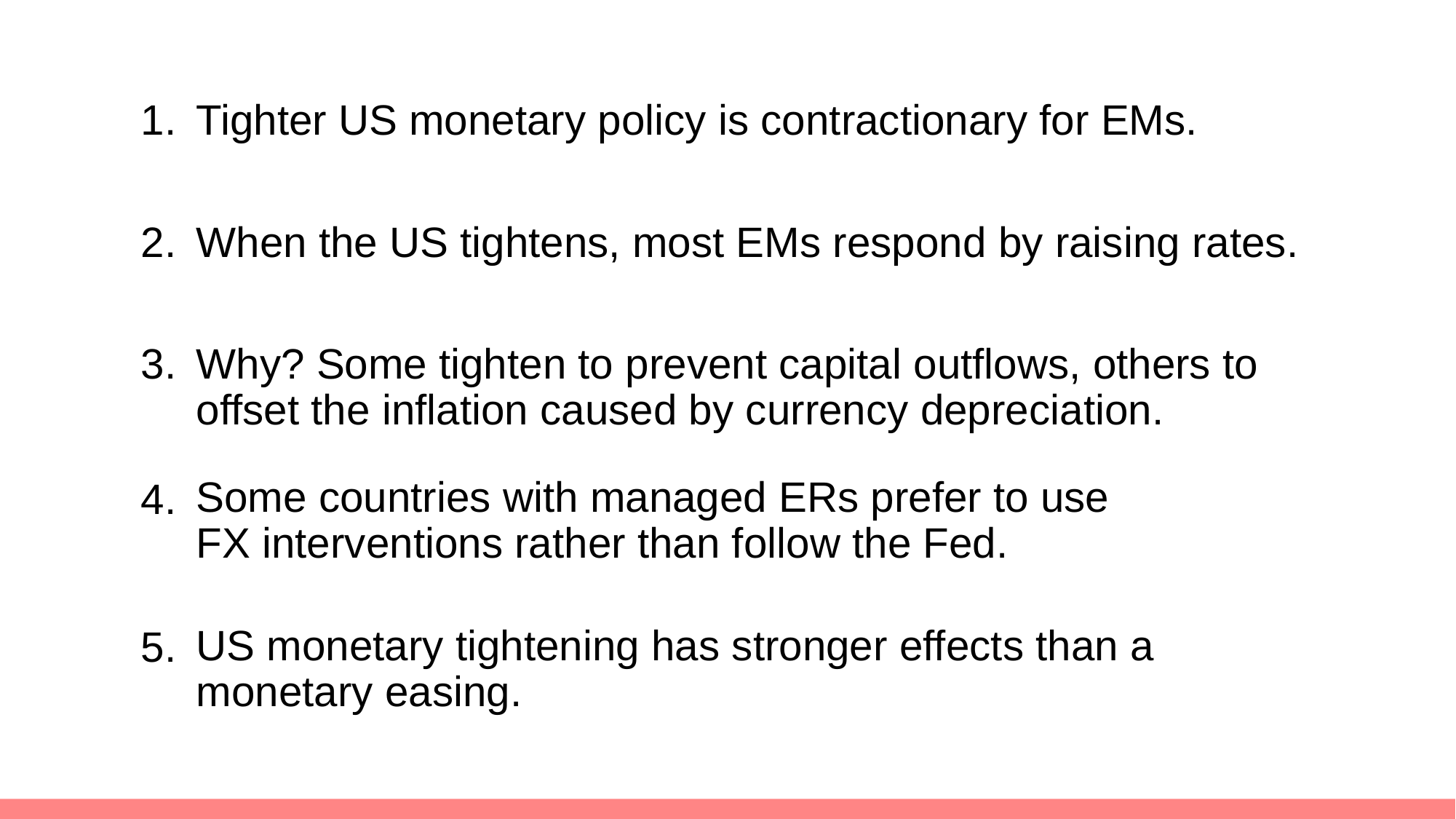

1.

2.

3.

4.

5.

Tighter US monetary policy is contractionary for EMs.

When the US tightens, most EMs respond by raising rates.

Why? Some tighten to prevent capital outflows, others to offset the inflation caused by currency depreciation.
Some countries with managed ERs prefer to use
FX interventions rather than follow the Fed.
US monetary tightening has stronger effects than a monetary easing.